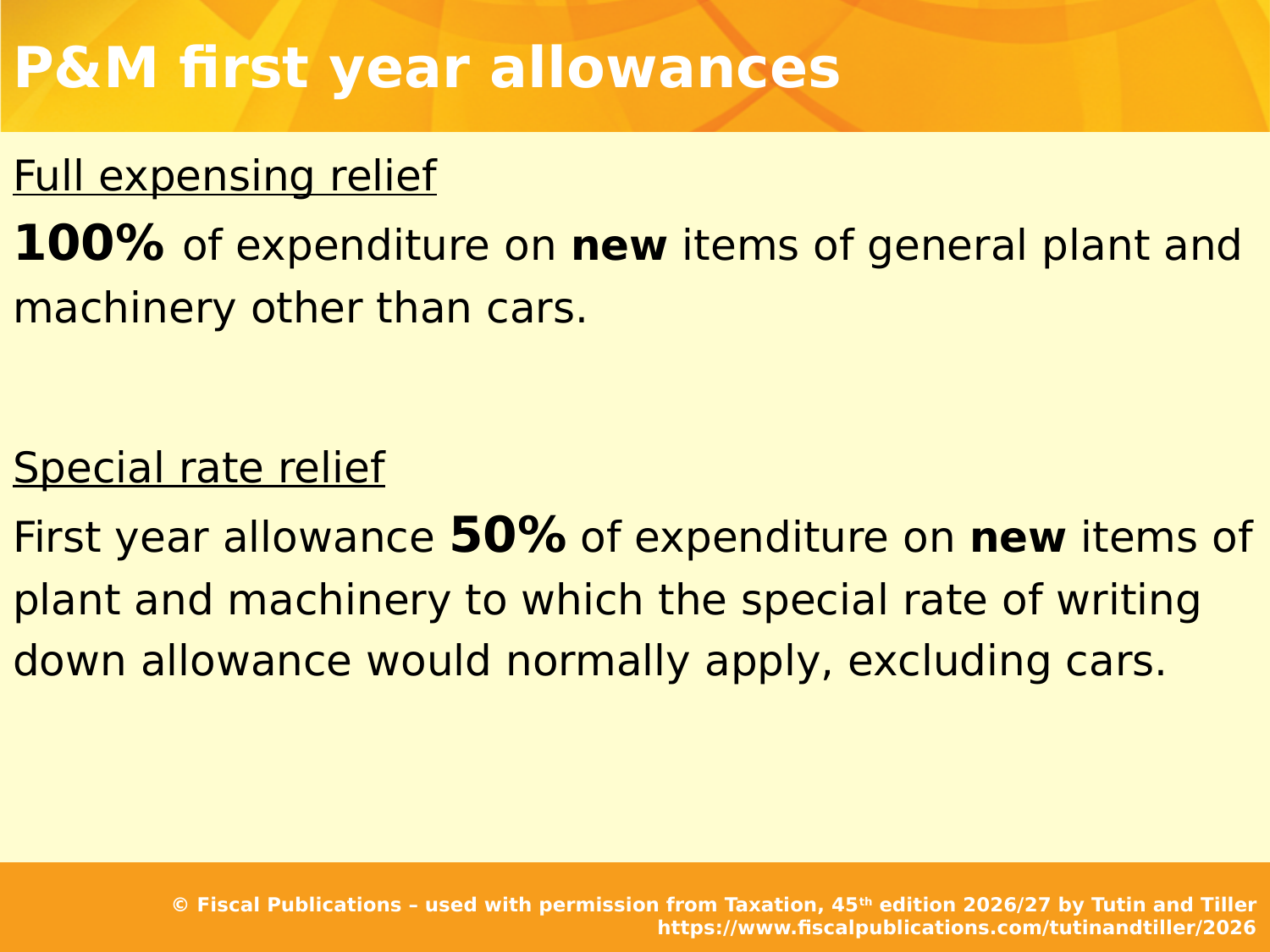

# P&M first year allowances
Full expensing relief
100% of expenditure on new items of general plant and machinery other than cars.

Special rate relief
First year allowance 50% of expenditure on new items of plant and machinery to which the special rate of writing down allowance would normally apply, excluding cars.